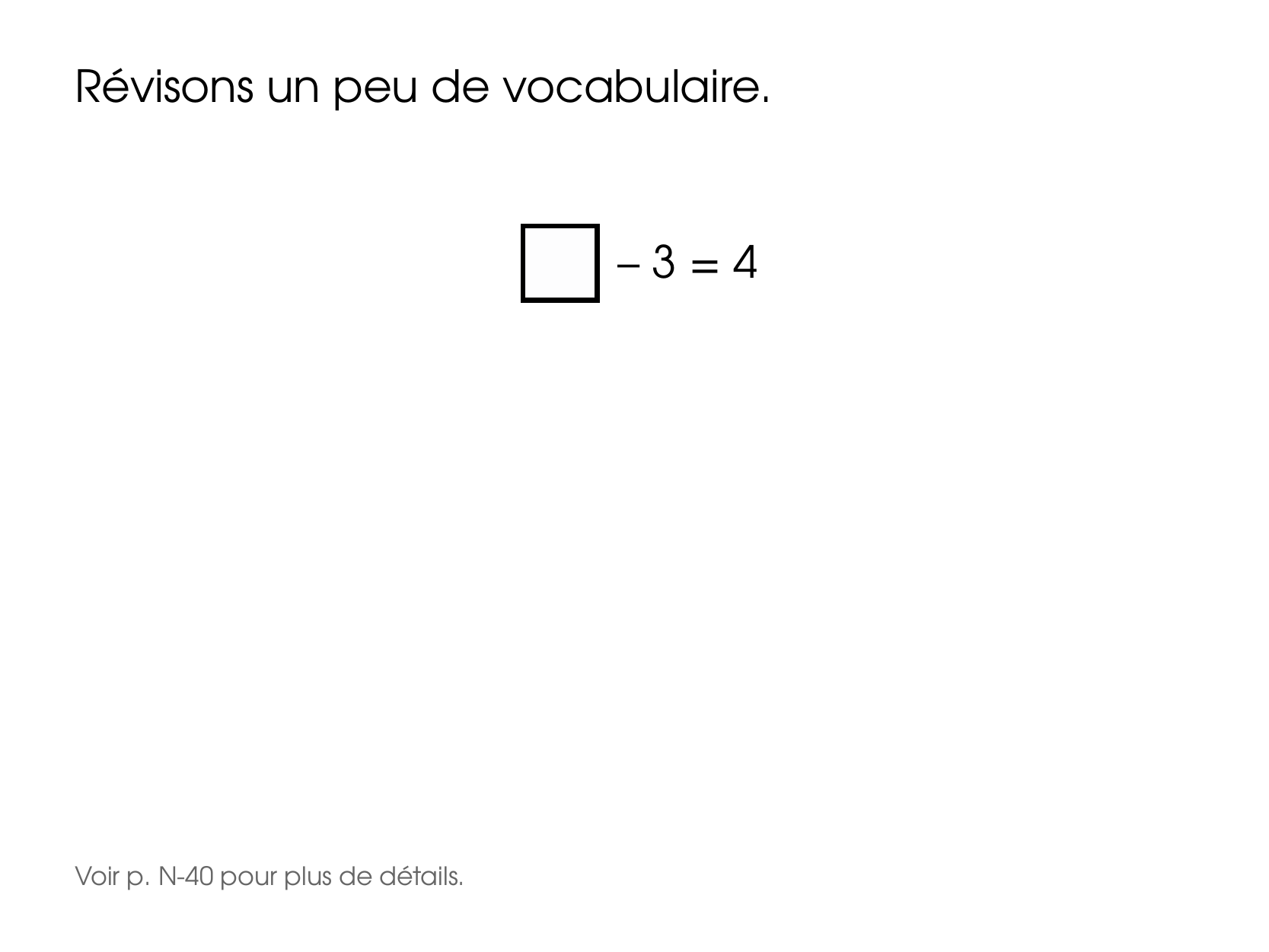

Révisons un peu de vocabulaire.

        – 3 = 4
Voir p. N-40 pour plus de détails.